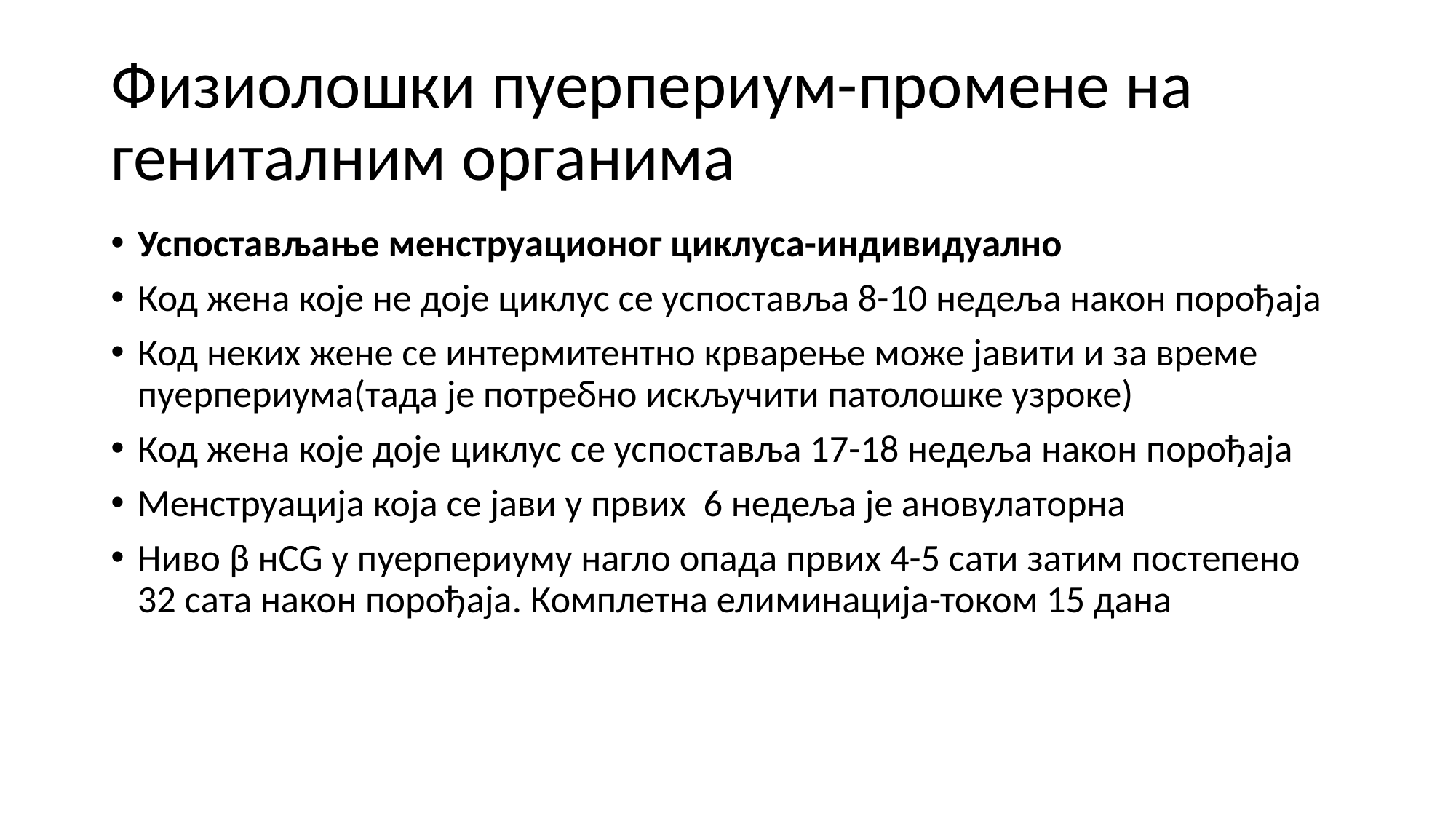

# Физиолошки пуерпериум-промене на гениталним органима
Успостављање менструационог циклуса-индивидуално
Код жена које не доје циклус се успоставља 8-10 недеља након порођаја
Код неких жене се интермитентно крварење може јавити и за време пуерпериума(тада је потребно искључити патолошке узроке)
Код жена које доје циклус се успоставља 17-18 недеља након порођаја
Менструација која се јави у првих  6 недеља је ановулаторна
Ниво β нСG у пуерпериуму нагло опада првих 4-5 сати затим постепено 32 сата након порођаја. Комплетна елиминација-током 15 дана